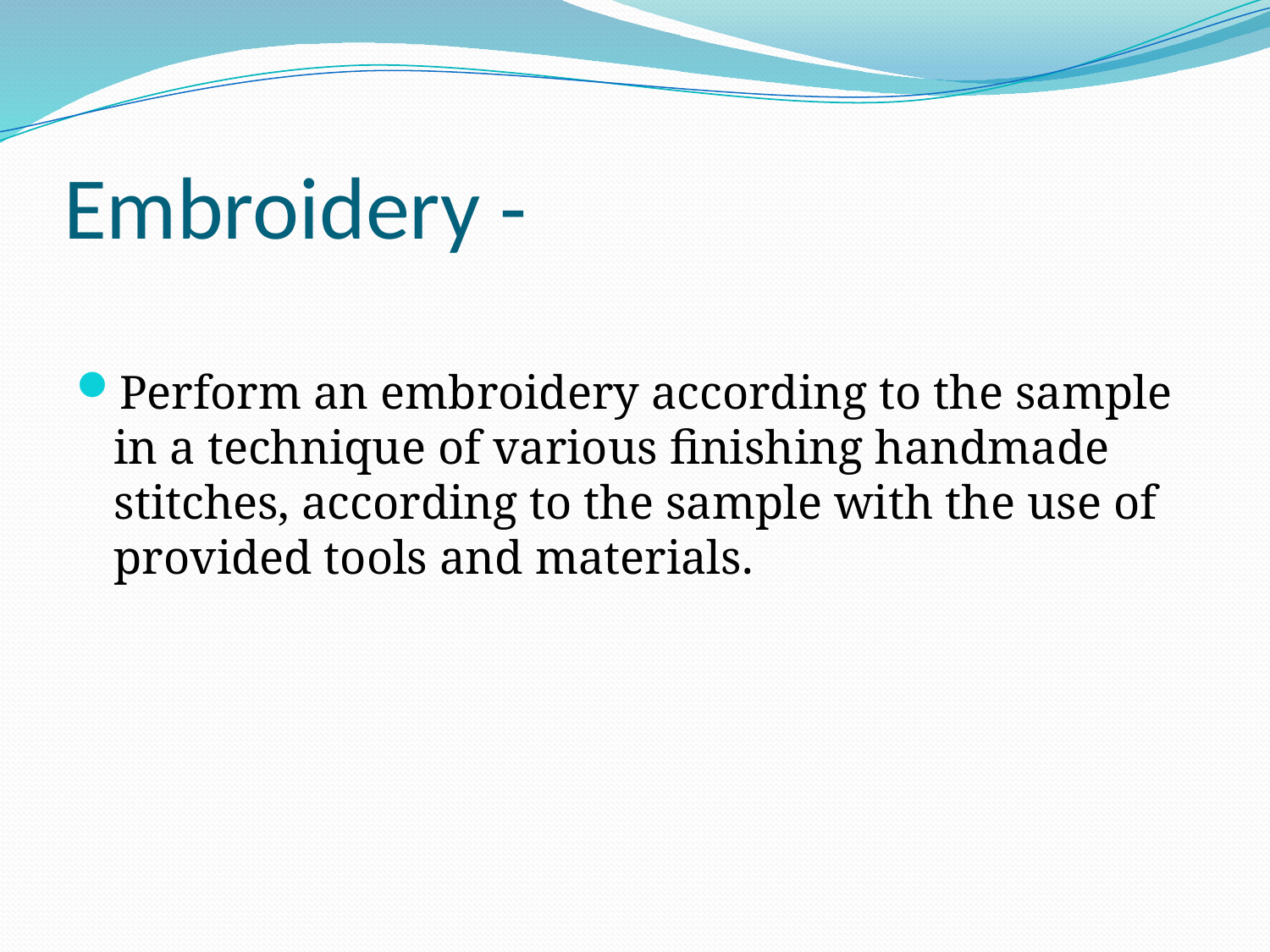

# Embroidery -
Perform an embroidery according to the sample in a technique of various finishing handmade stitches, according to the sample with the use of provided tools and materials.